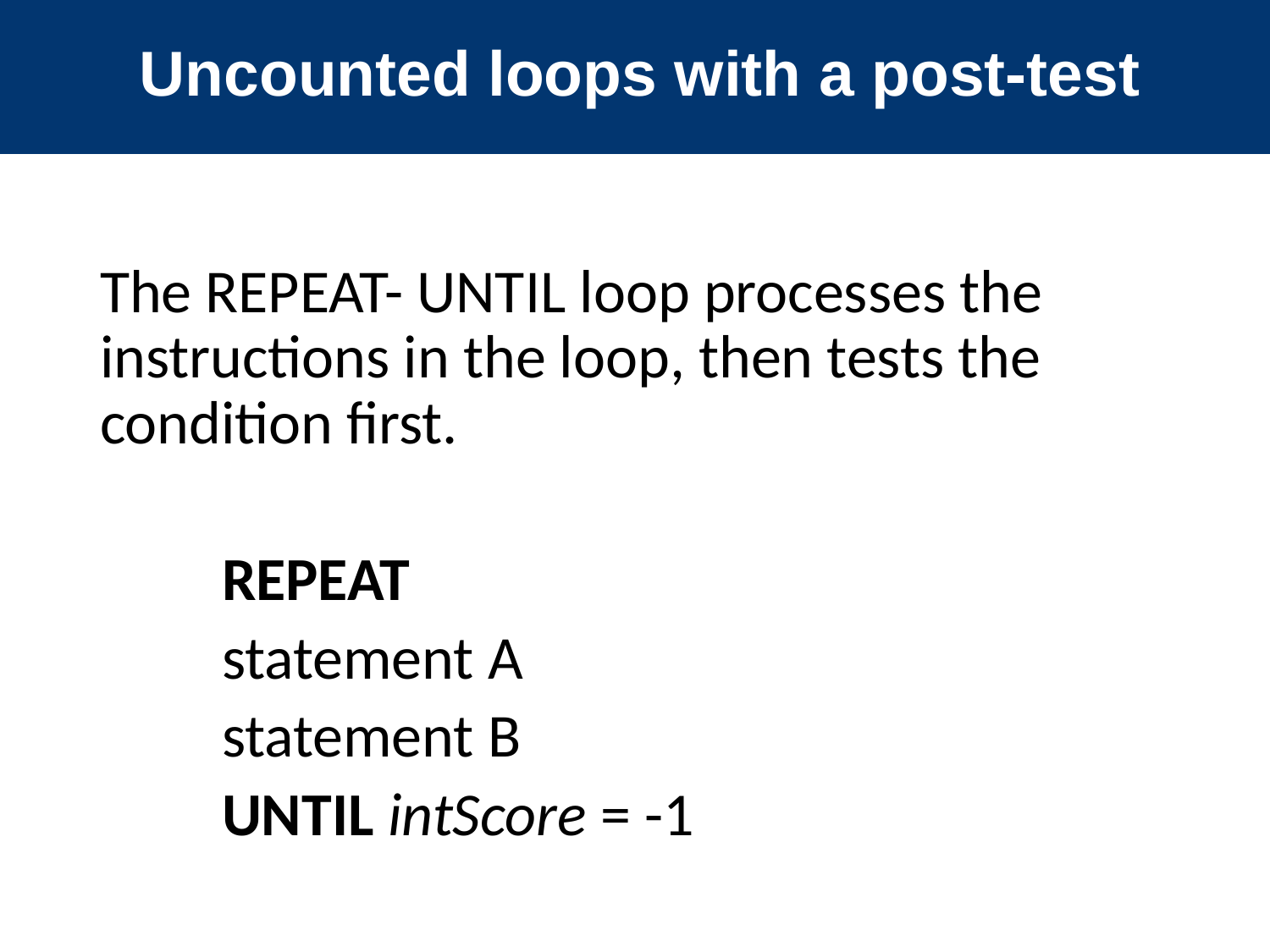

Uncounted loops with a post-test
The REPEAT- UNTIL loop processes the instructions in the loop, then tests the condition first.

	REPEAT
		statement A
		statement B
	UNTIL intScore = -1